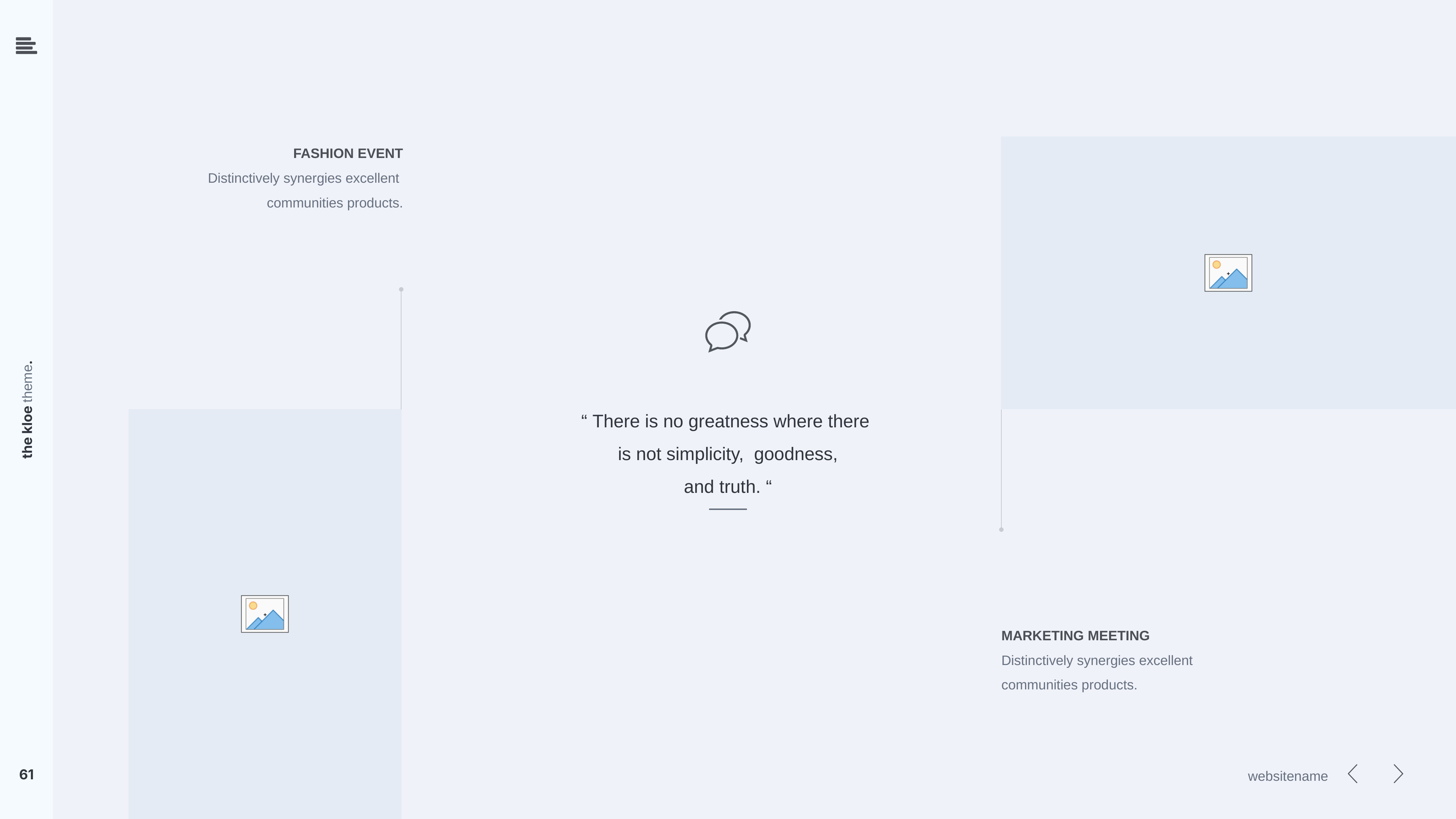

FASHION EVENT
Distinctively synergies excellent
communities products.

“ There is no greatness where there
is not simplicity,  goodness,
and truth. “

MARKETING MEETING
Distinctively synergies excellent
communities products.
61